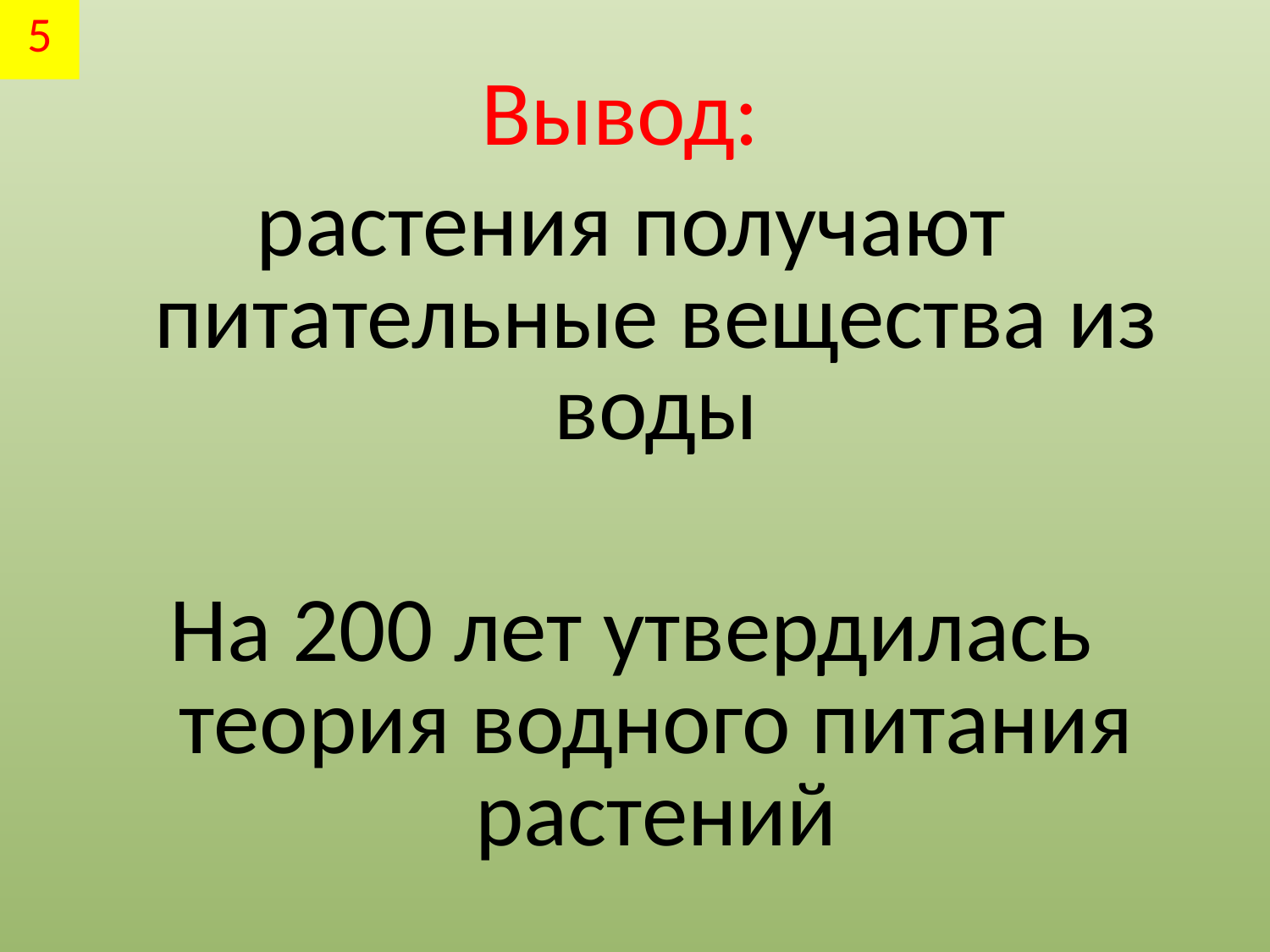

5
Вывод:
растения получают питательные вещества из воды

На 200 лет утвердилась теория водного питания растений